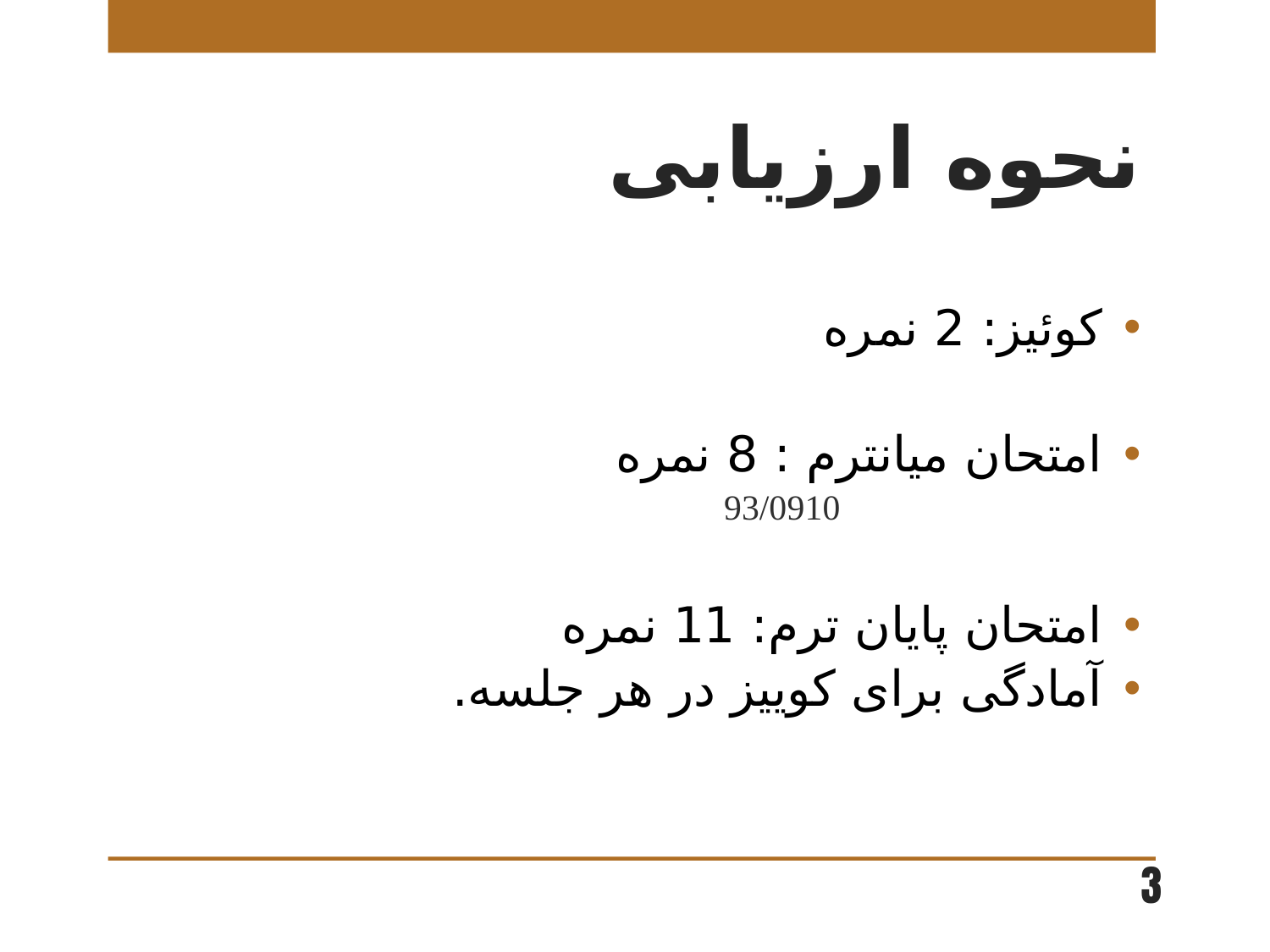

# نحوه ارزیابی
کوئیز: 2 نمره

امتحان میانترم : 8 نمره
93/0910

امتحان پایان ترم: 11 نمره
آمادگی برای کوییز در هر جلسه.

3